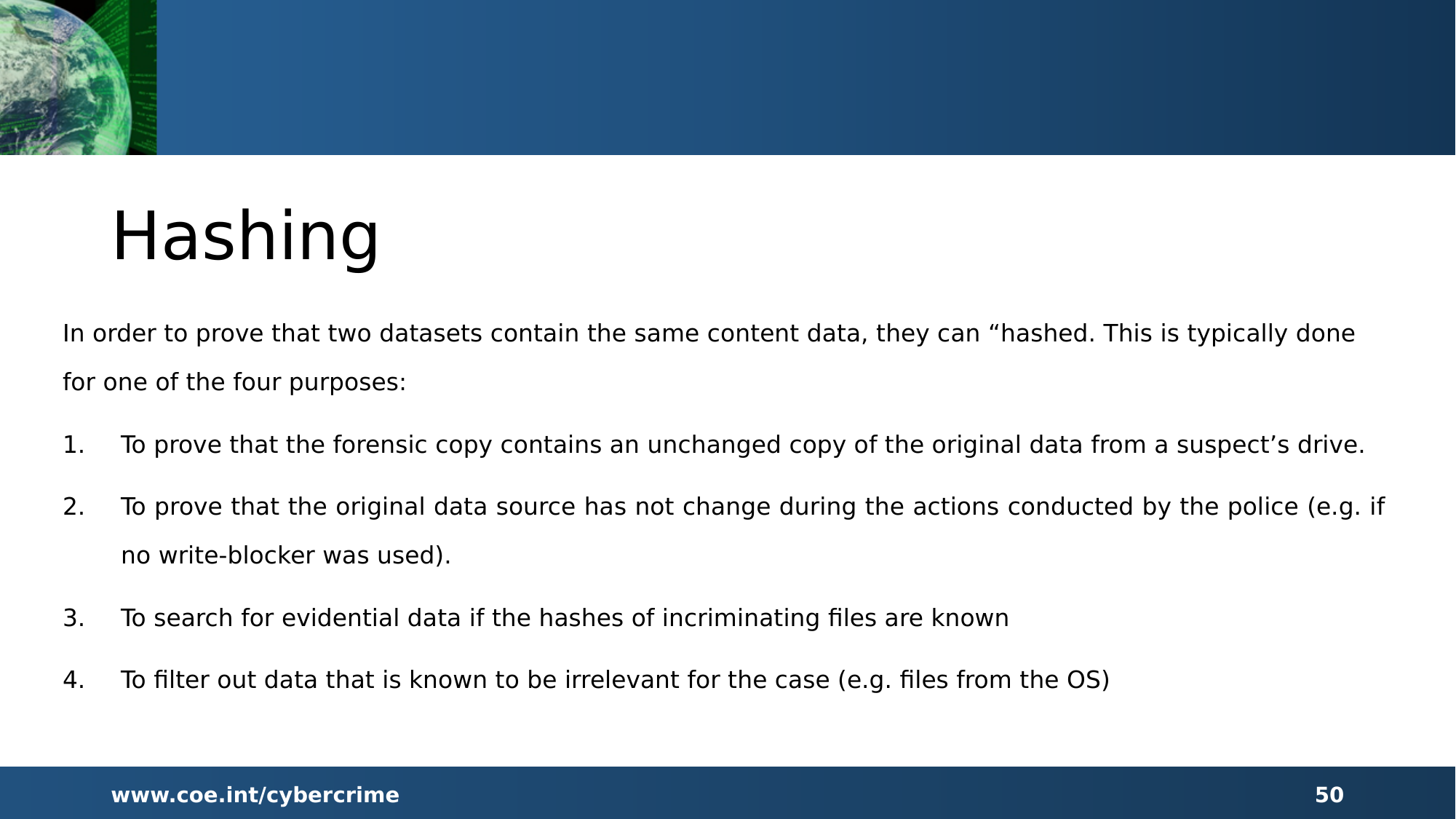

# Hashing
In order to prove that two datasets contain the same content data, they can “hashed. This is typically done for one of the four purposes:
To prove that the forensic copy contains an unchanged copy of the original data from a suspect’s drive.
To prove that the original data source has not change during the actions conducted by the police (e.g. if no write-blocker was used).
To search for evidential data if the hashes of incriminating files are known
To filter out data that is known to be irrelevant for the case (e.g. files from the OS)
www.coe.int/cybercrime
50